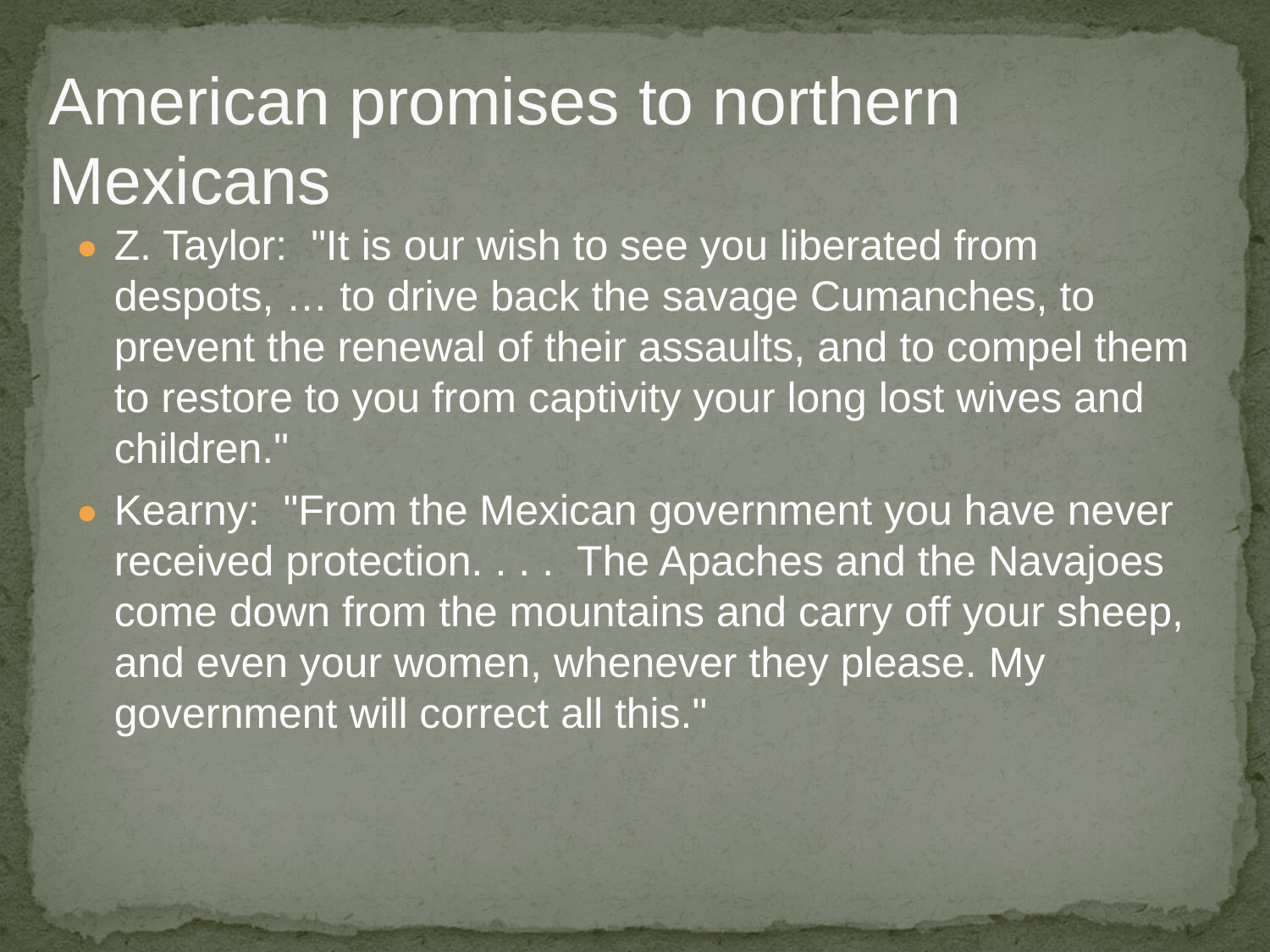

# American promises to northern Mexicans
Z. Taylor:  "It is our wish to see you liberated from despots, … to drive back the savage Cumanches, to prevent the renewal of their assaults, and to compel them to restore to you from captivity your long lost wives and children."
Kearny:  "From the Mexican government you have never received protection. . . .  The Apaches and the Navajoes come down from the mountains and carry off your sheep, and even your women, whenever they please. My government will correct all this."